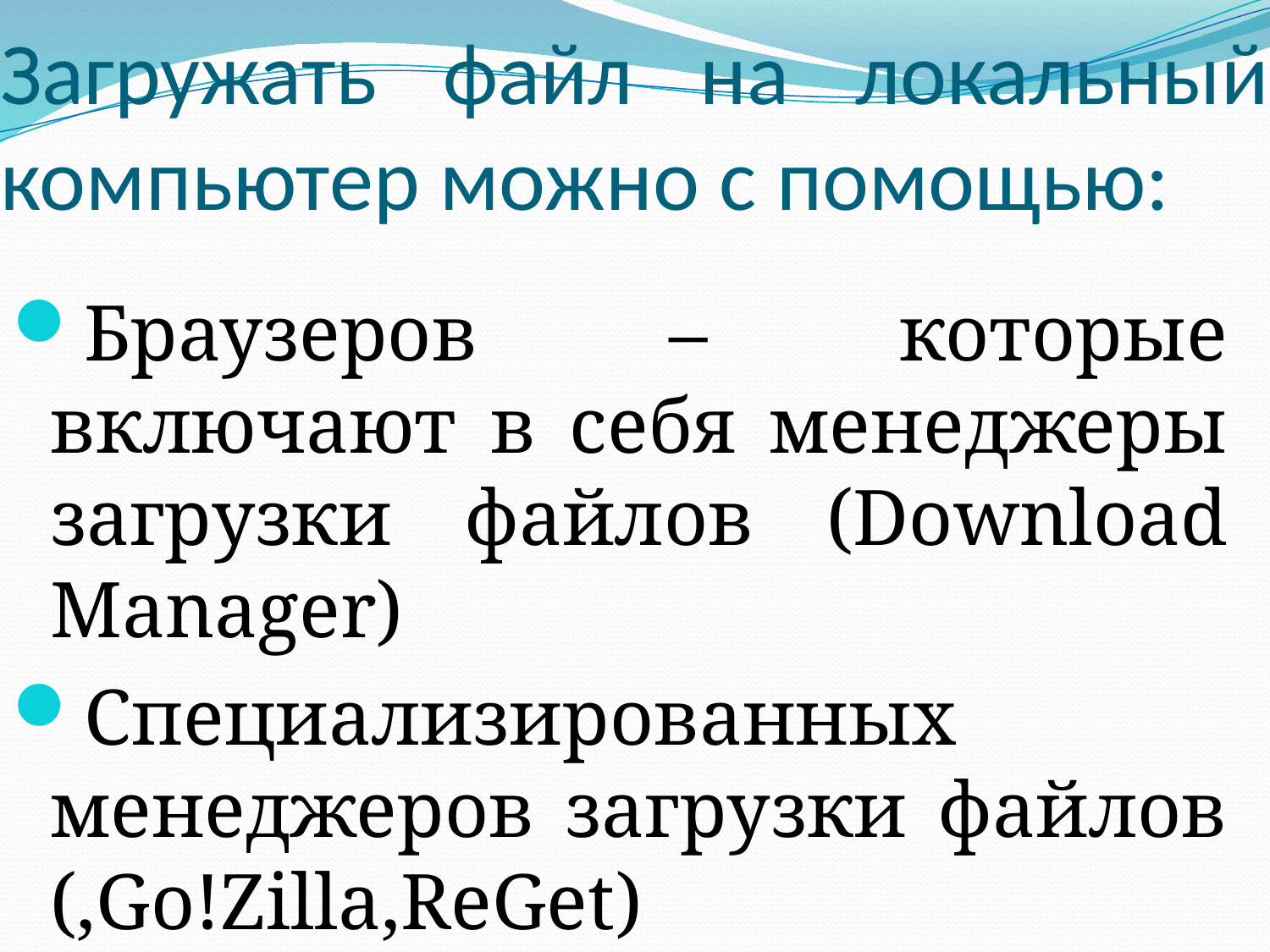

# Загружать файл на локальный компьютер можно с помощью:
Браузеров – которые включают в себя менеджеры загрузки файлов (Download Manager)
Специализированных менеджеров загрузки файлов (,Go!Zilla,ReGet)